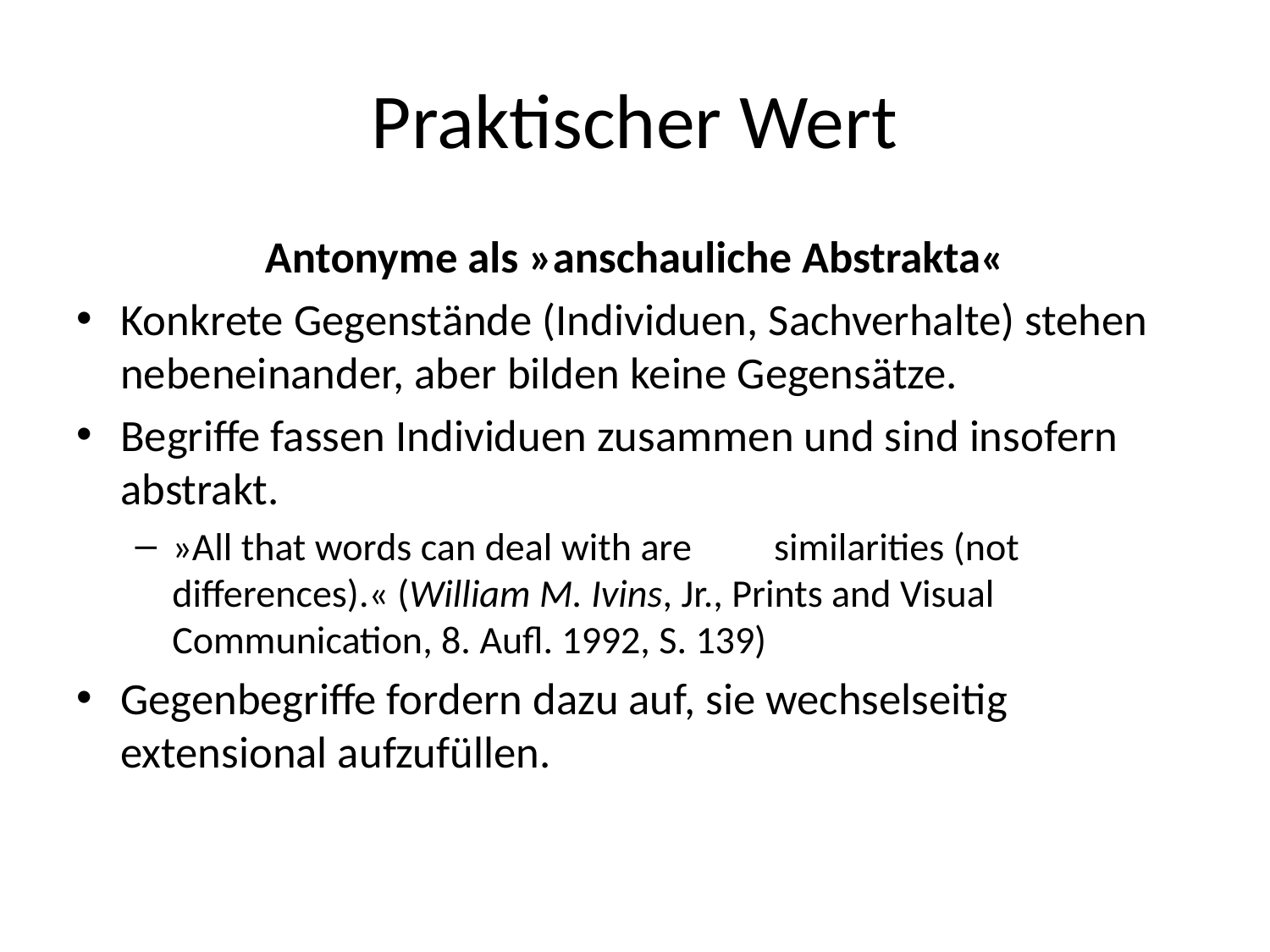

# Praktischer Wert
Antonyme als »anschauliche Abstrakta«
Konkrete Gegenstände (Individuen, Sachverhalte) stehen nebeneinander, aber bilden keine Gegensätze.
Begriffe fassen Individuen zusammen und sind insofern abstrakt.
»All that words can deal with are 	similarities (not differences).« (William M. Ivins, Jr., Prints and Visual Communication, 8. Aufl. 1992, S. 139)
Gegenbegriffe fordern dazu auf, sie wechselseitig extensional aufzufüllen.